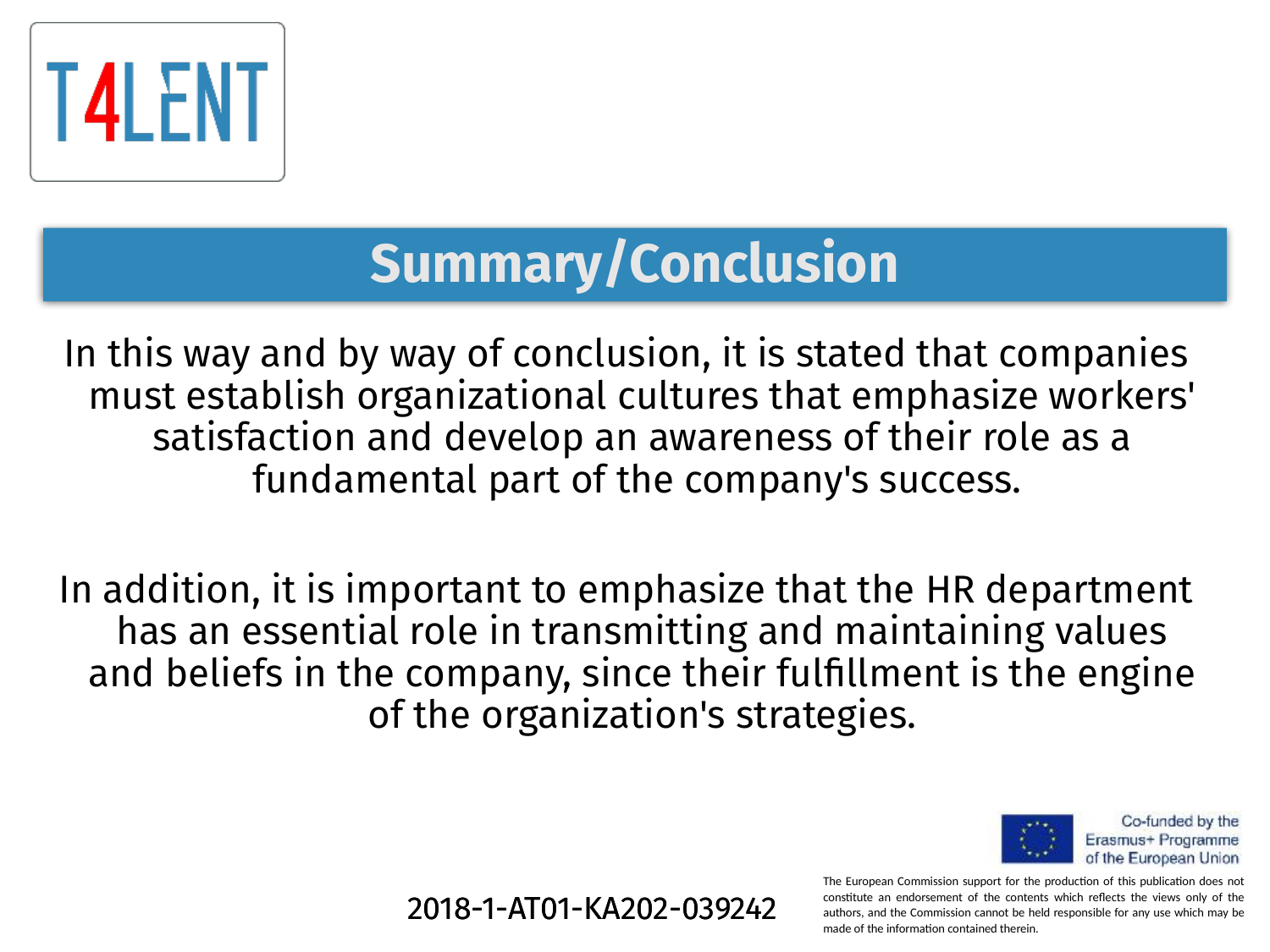

# Summary/Conclusion
In this way and by way of conclusion, it is stated that companies must establish organizational cultures that emphasize workers' satisfaction and develop an awareness of their role as a fundamental part of the company's success.

In addition, it is important to emphasize that the HR department has an essential role in transmitting and maintaining values and beliefs in the company, since their fulfillment is the engine of the organization's strategies.

2018-1-AT01-KA202-039242